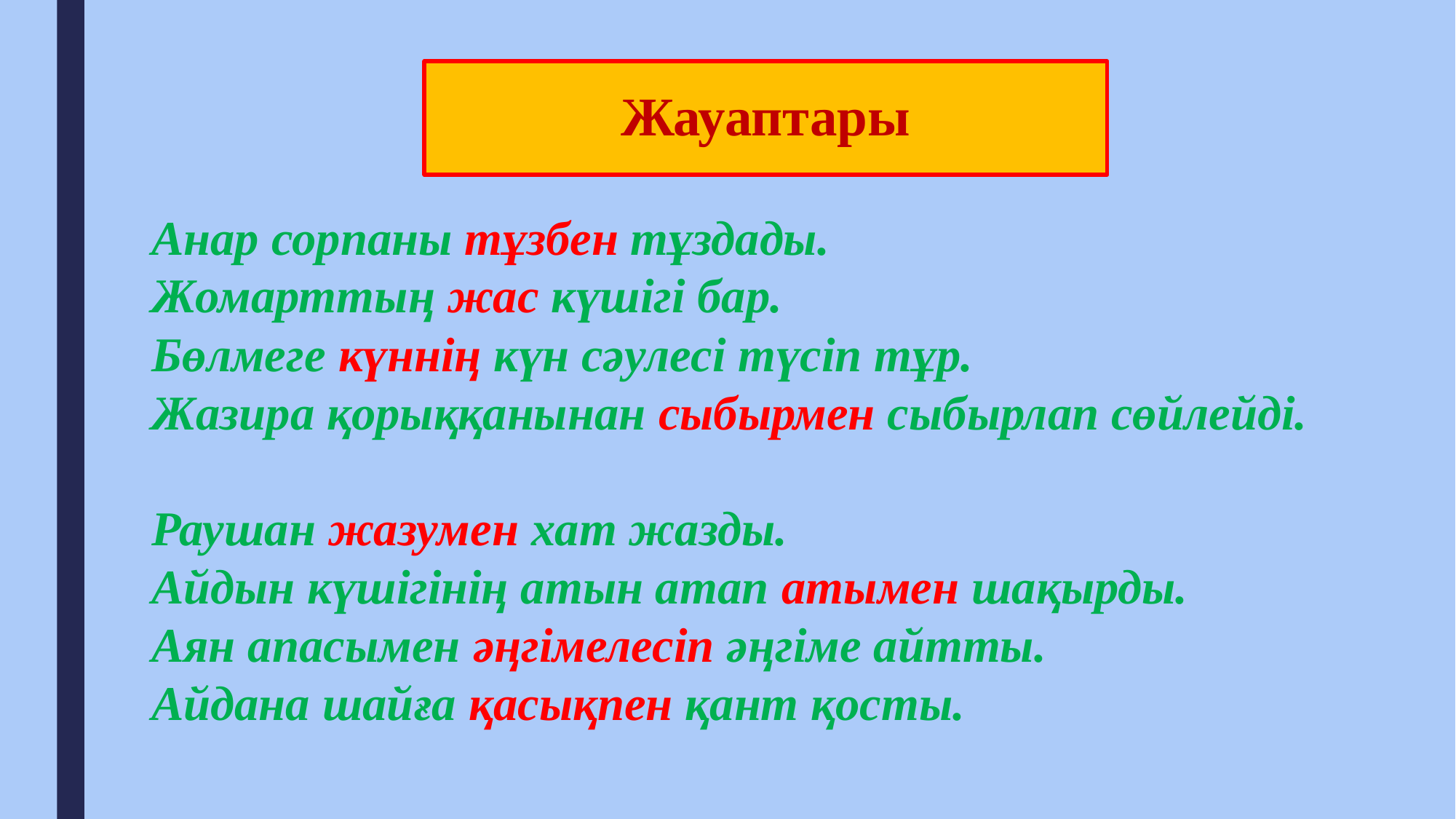

# Жауаптары
Анар сорпаны тұзбен тұздады.
Жомарттың жас күшігі бар.
Бөлмеге күннің күн сәулесі түсіп тұр.
Жазира қорыққанынан сыбырмен сыбырлап сөйлейді.
 
Раушан жазумен хат жазды.
Айдын күшігінің атын атап атымен шақырды.
Аян апасымен әңгімелесіп әңгіме айтты.
Айдана шайға қасықпен қант қосты.